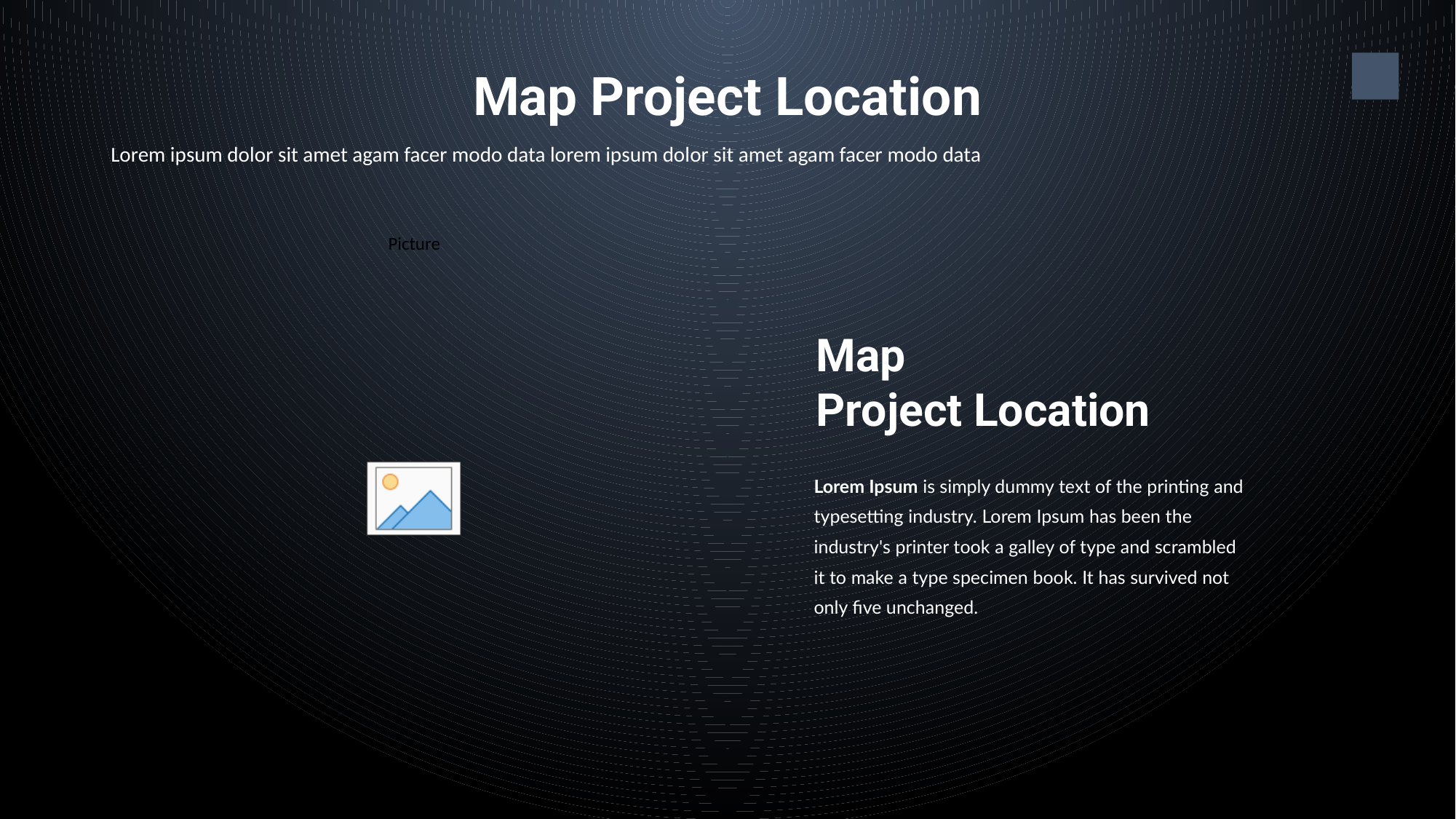

Map Project Location
23
Lorem ipsum dolor sit amet agam facer modo data lorem ipsum dolor sit amet agam facer modo data

Map
Project Location
Lorem Ipsum is simply dummy text of the printing and typesetting industry. Lorem Ipsum has been the industry's printer took a galley of type and scrambled it to make a type specimen book. It has survived not only five unchanged.